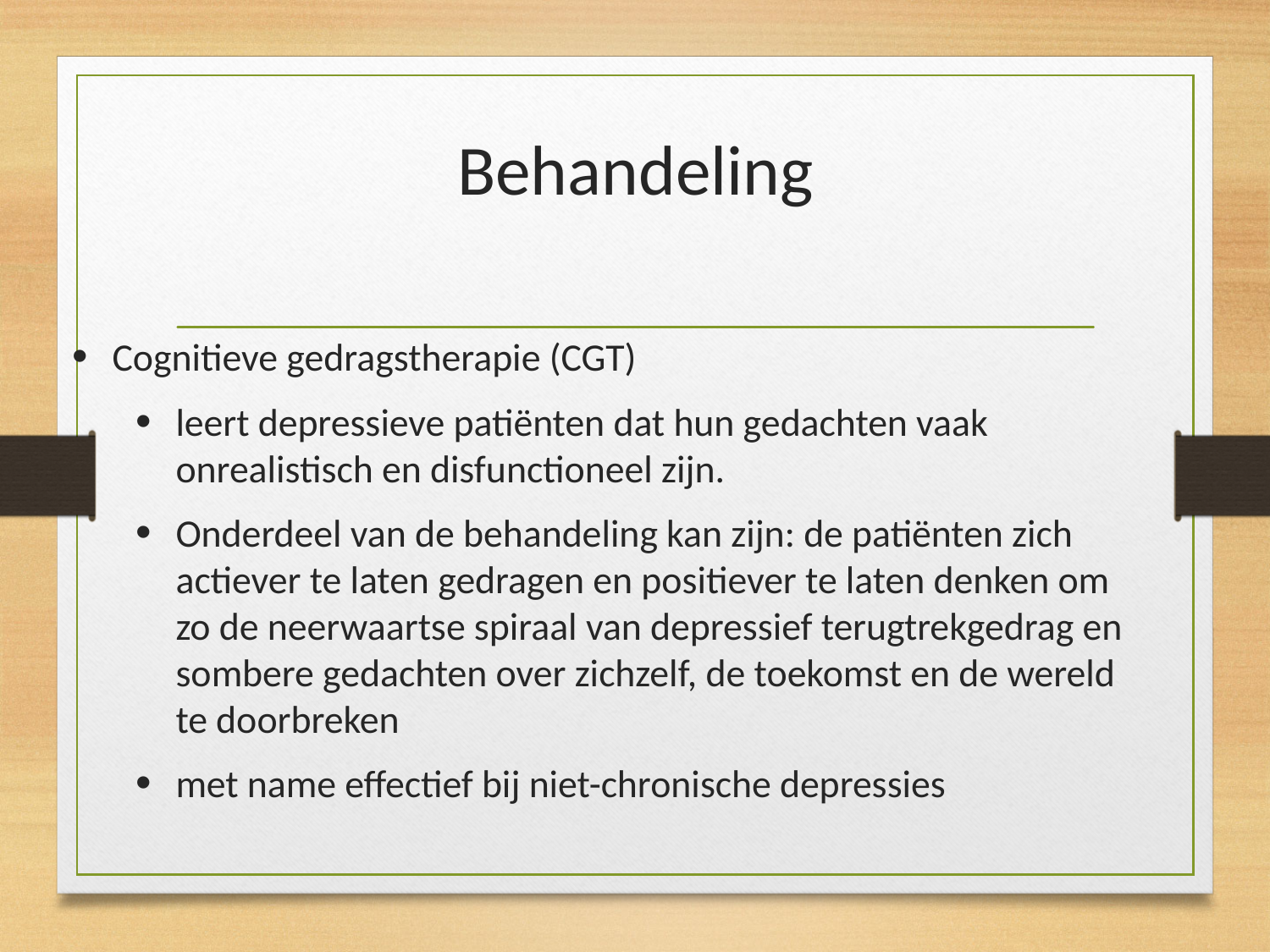

# Behandeling
Cognitieve gedragstherapie (CGT)
leert depressieve patiënten dat hun gedachten vaak onrealistisch en disfunctioneel zijn.
Onderdeel van de behandeling kan zijn: de patiënten zich actiever te laten gedragen en positiever te laten denken om zo de neerwaartse spiraal van depressief terugtrekgedrag en sombere gedachten over zichzelf, de toekomst en de wereld te doorbreken
met name effectief bij niet-chronische depressies